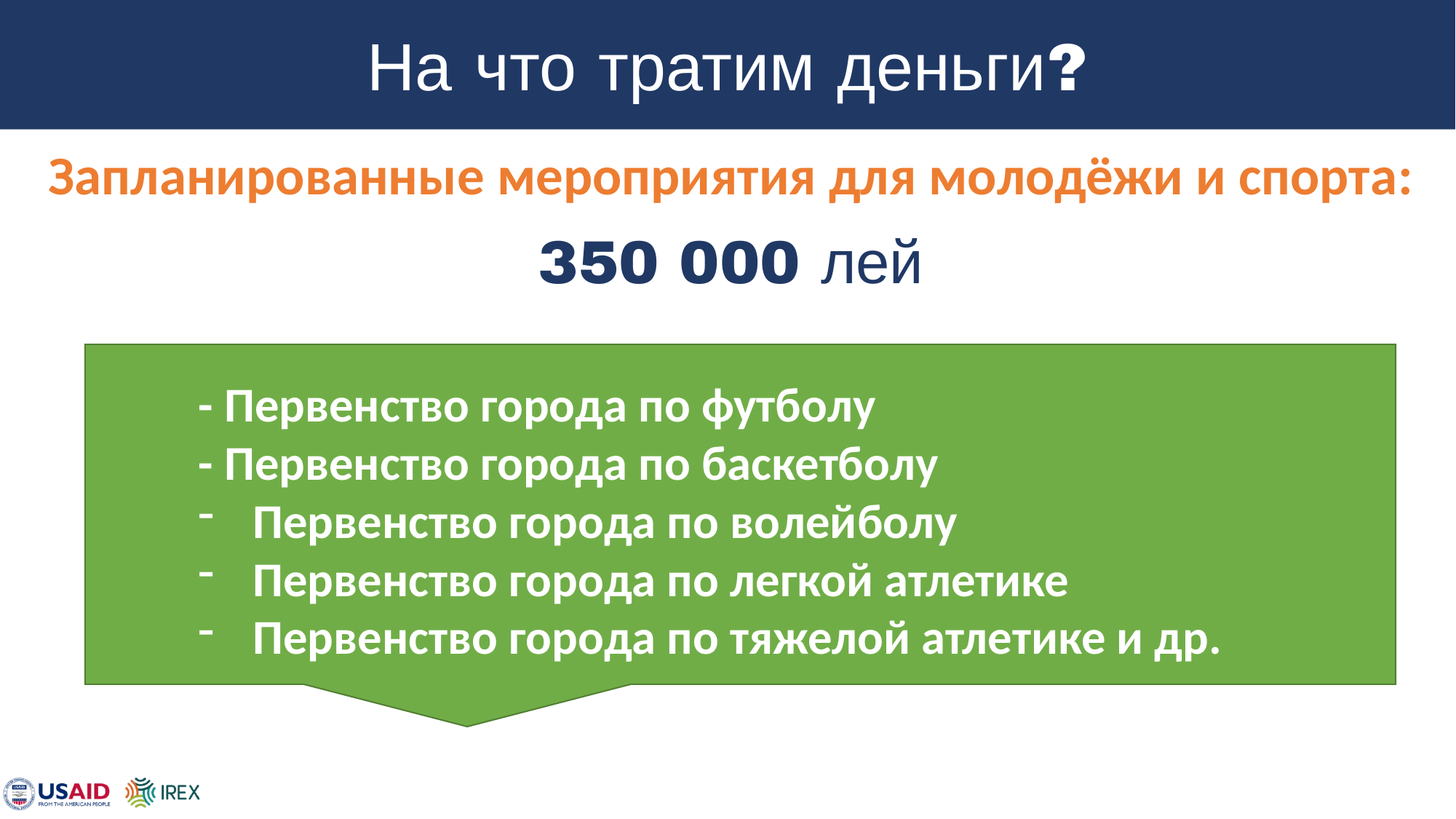

# На что тратим деньги?
Запланированные мероприятия для молодёжи и спорта:
350 000 лей

xx km de
drum reparate
- Первенство города по футболу
- Первенство города по баскетболу
Первенство города по волейболу
Первенство города по легкой атлетике
Первенство города по тяжелой атлетике и др.